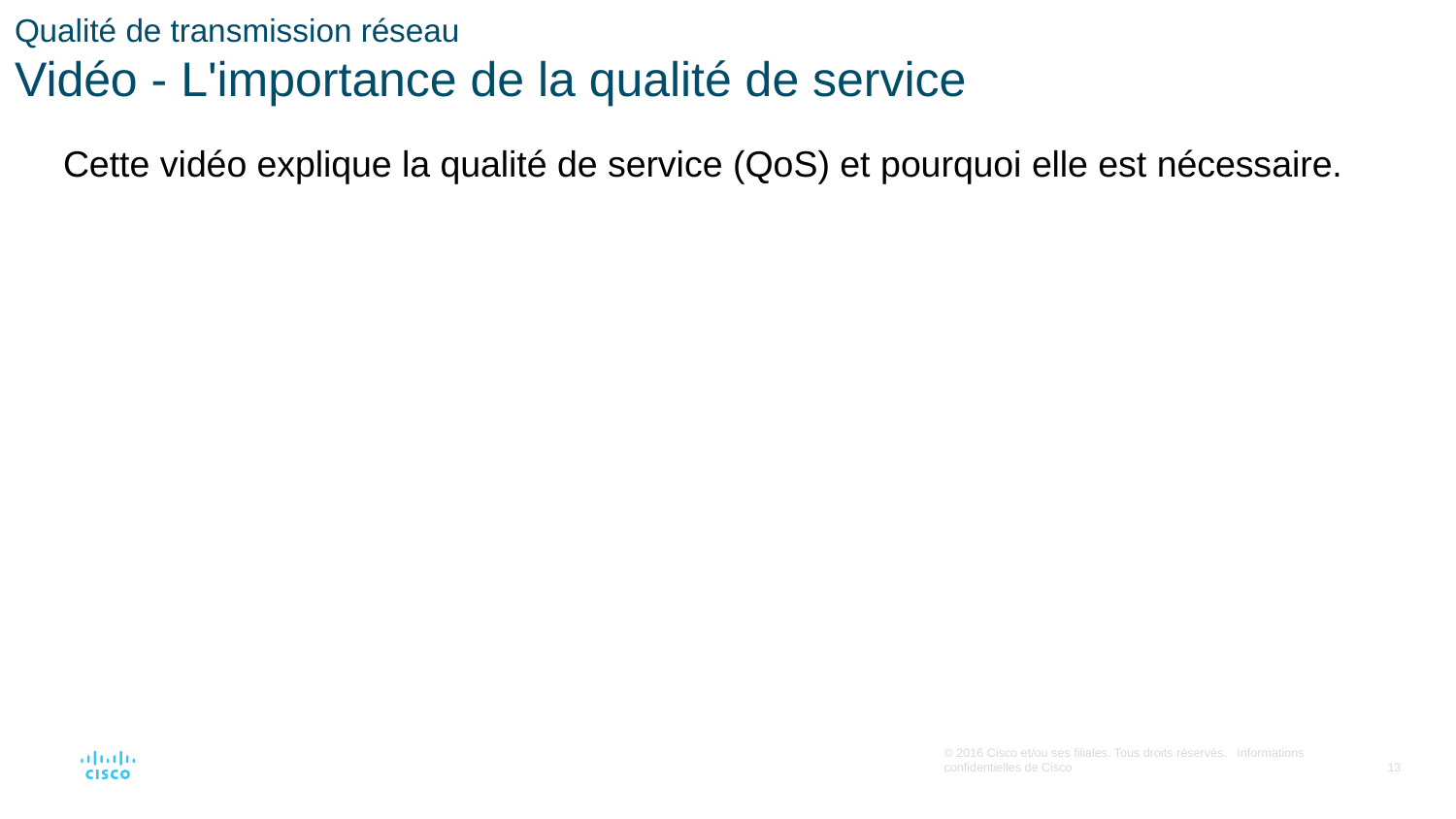

# Qualité de transmission réseau Vidéo - L'importance de la qualité de service
Cette vidéo explique la qualité de service (QoS) et pourquoi elle est nécessaire.